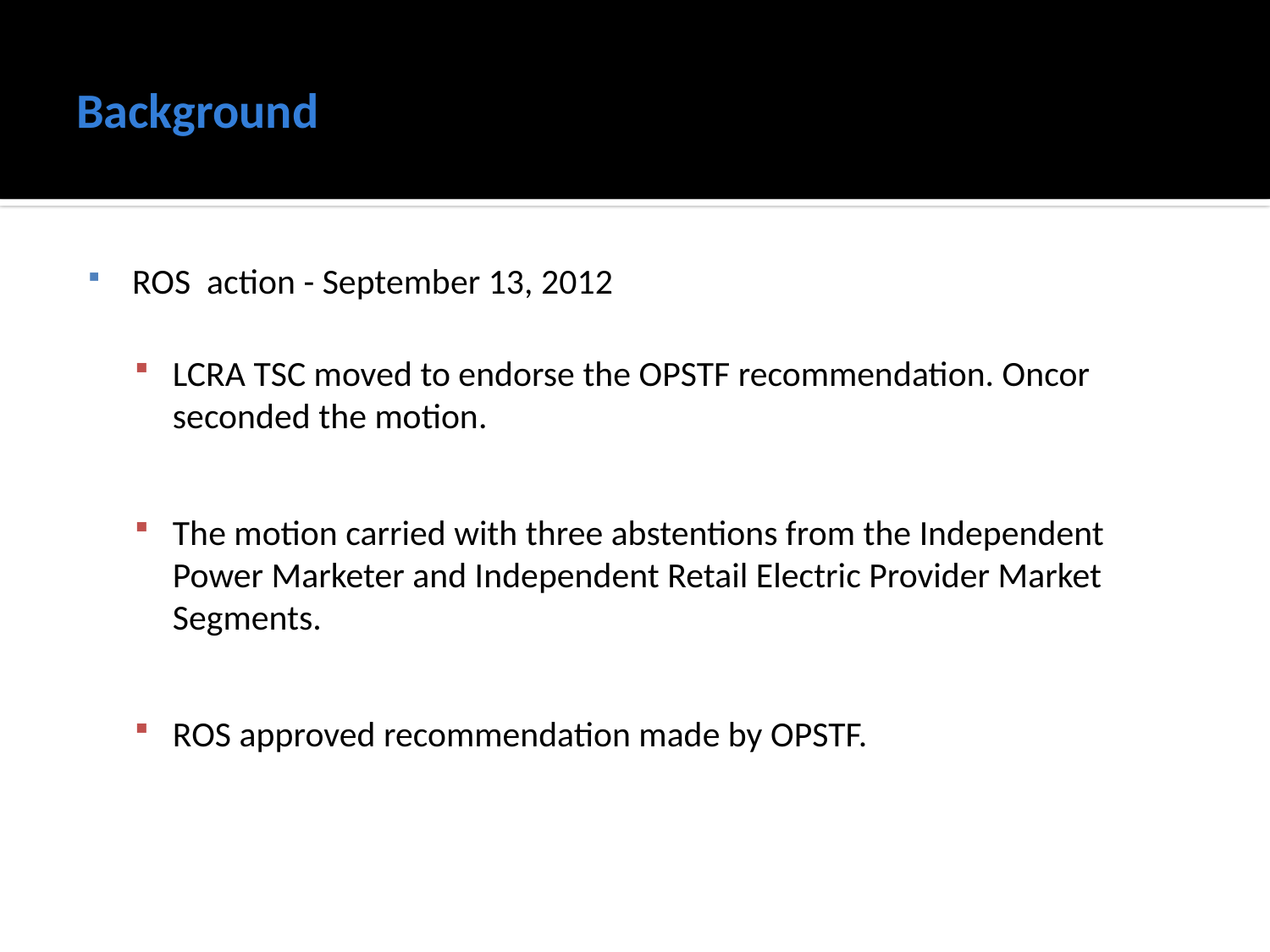

# Background
ROS  action - September 13, 2012

LCRA TSC moved to endorse the OPSTF recommendation. Oncor seconded the motion.

The motion carried with three abstentions from the Independent Power Marketer and Independent Retail Electric Provider Market Segments.

ROS approved recommendation made by OPSTF.